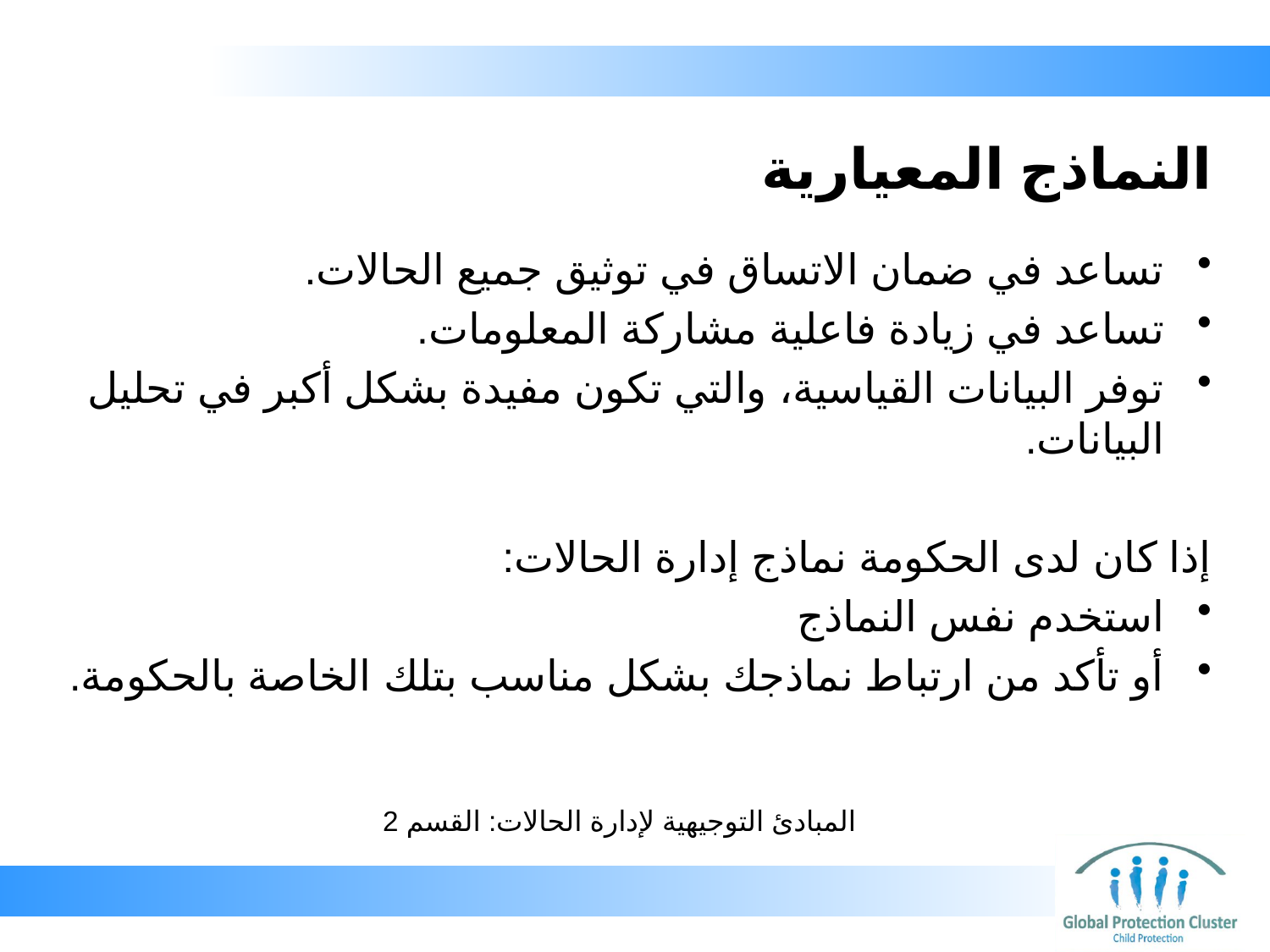

# النماذج المعيارية
تساعد في ضمان الاتساق في توثيق جميع الحالات.
تساعد في زيادة فاعلية مشاركة المعلومات.
توفر البيانات القياسية، والتي تكون مفيدة بشكل أكبر في تحليل البيانات.

إذا كان لدى الحكومة نماذج إدارة الحالات:
استخدم نفس النماذج
أو تأكد من ارتباط نماذجك بشكل مناسب بتلك الخاصة بالحكومة.

المبادئ التوجيهية لإدارة الحالات: القسم 2